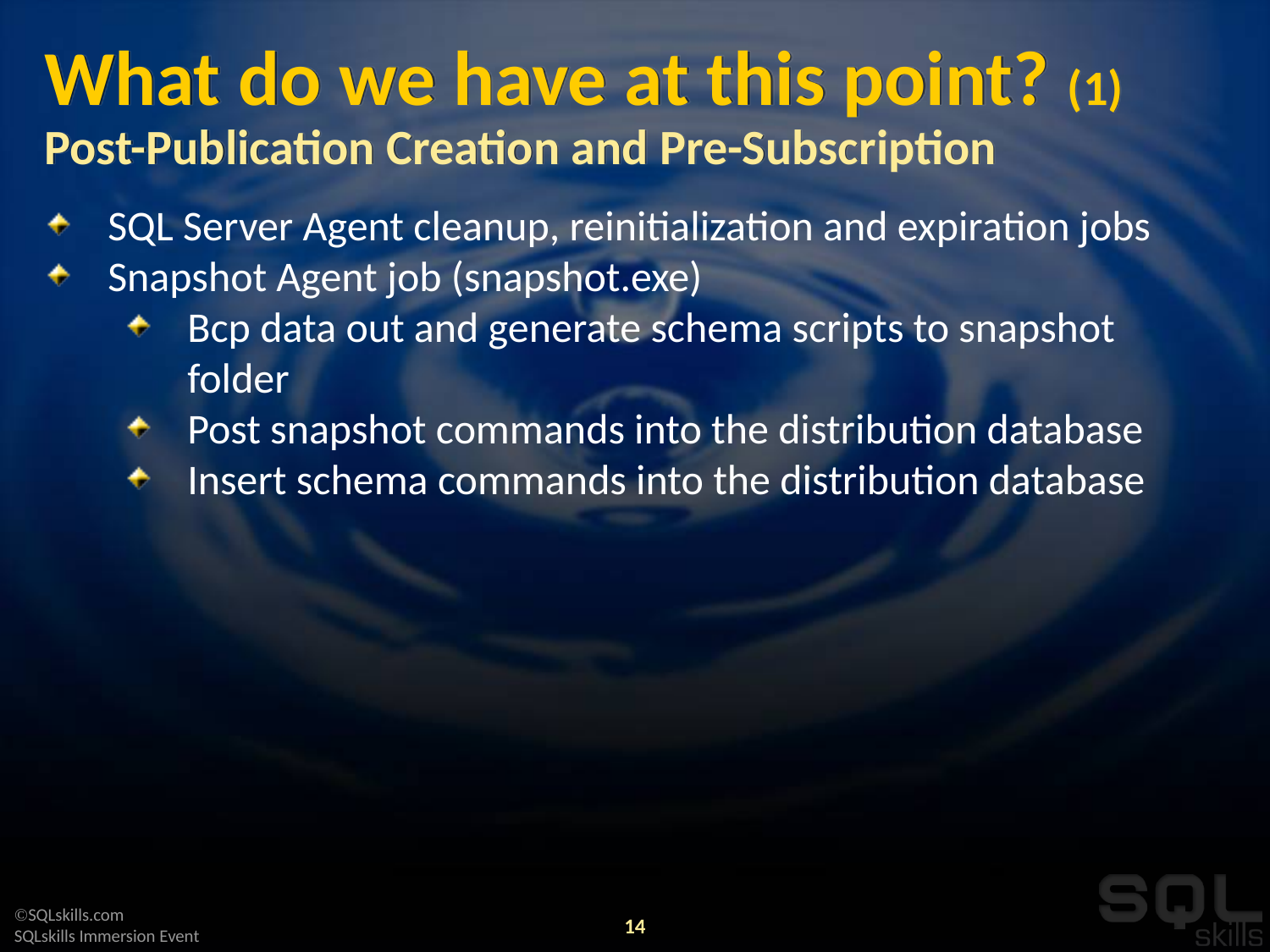

# What do we have at this point? (1) Post-Publication Creation and Pre-Subscription
SQL Server Agent cleanup, reinitialization and expiration jobs
Snapshot Agent job (snapshot.exe)
Bcp data out and generate schema scripts to snapshot folder
Post snapshot commands into the distribution database
Insert schema commands into the distribution database

14